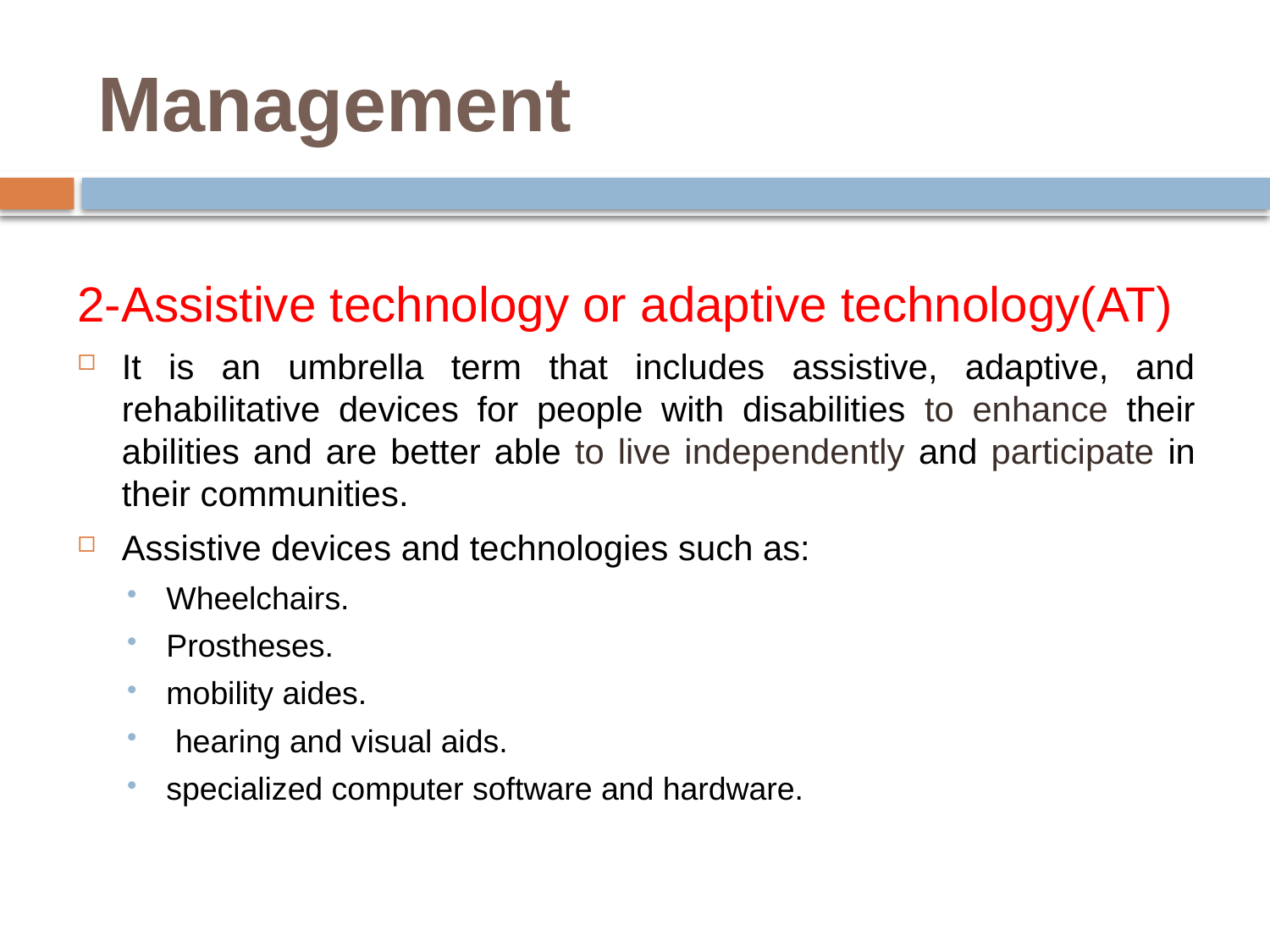

# Management
2-Assistive technology or adaptive technology(AT)
It is an umbrella term that includes assistive, adaptive, and rehabilitative devices for people with disabilities to enhance their abilities and are better able to live independently and participate in their communities.
Assistive devices and technologies such as:
Wheelchairs.
Prostheses.
mobility aides.
 hearing and visual aids.
specialized computer software and hardware.